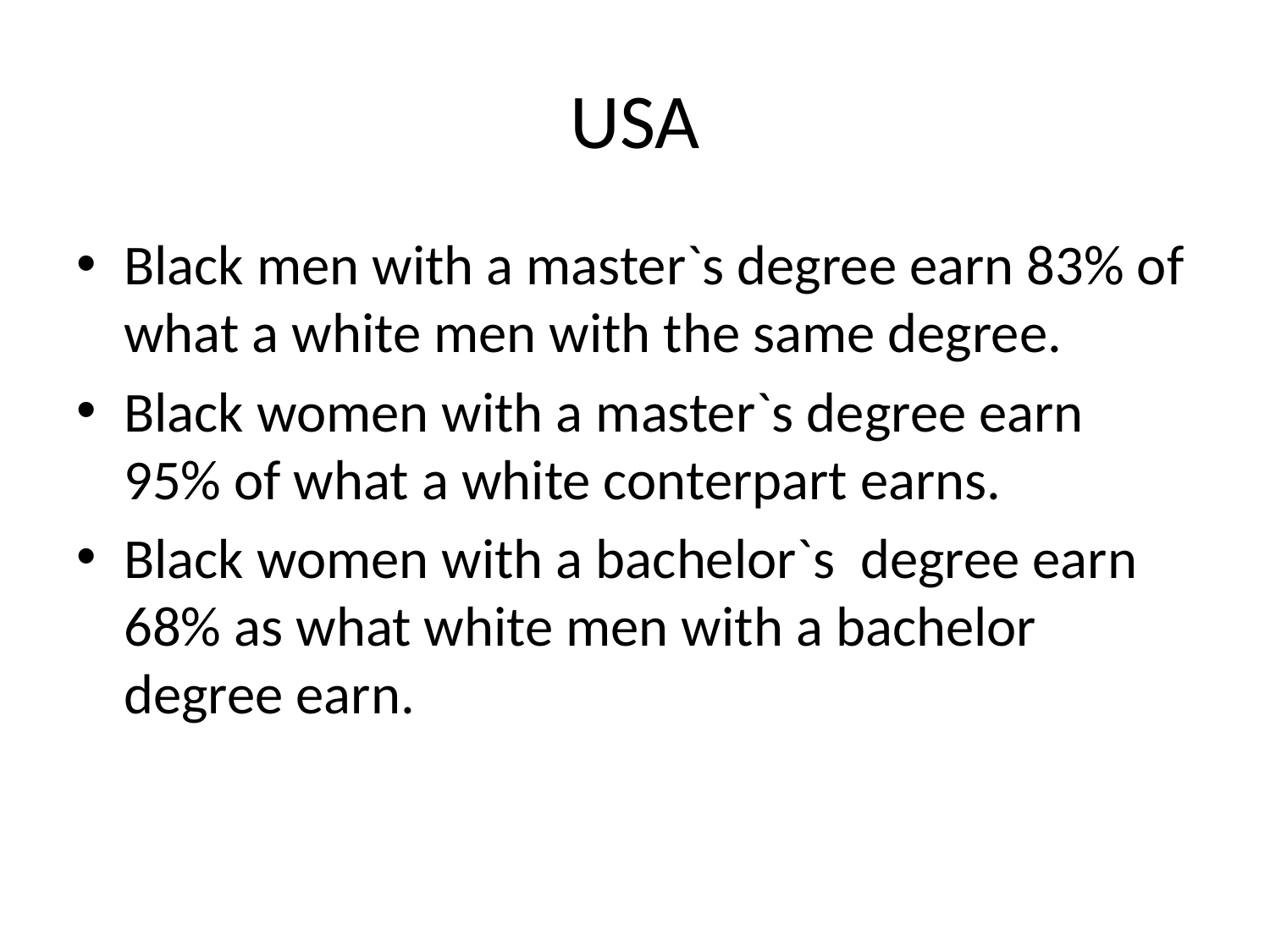

# USA
 same degree.
Black women
Black men with a master`s degree earn 83% of what a white men with the same degree.
Black women with a master`s degree earn 95% of what a white conterpart earns.
Black women with a bachelor`s  degree earn 68% as what white men with a bachelor degree earn.